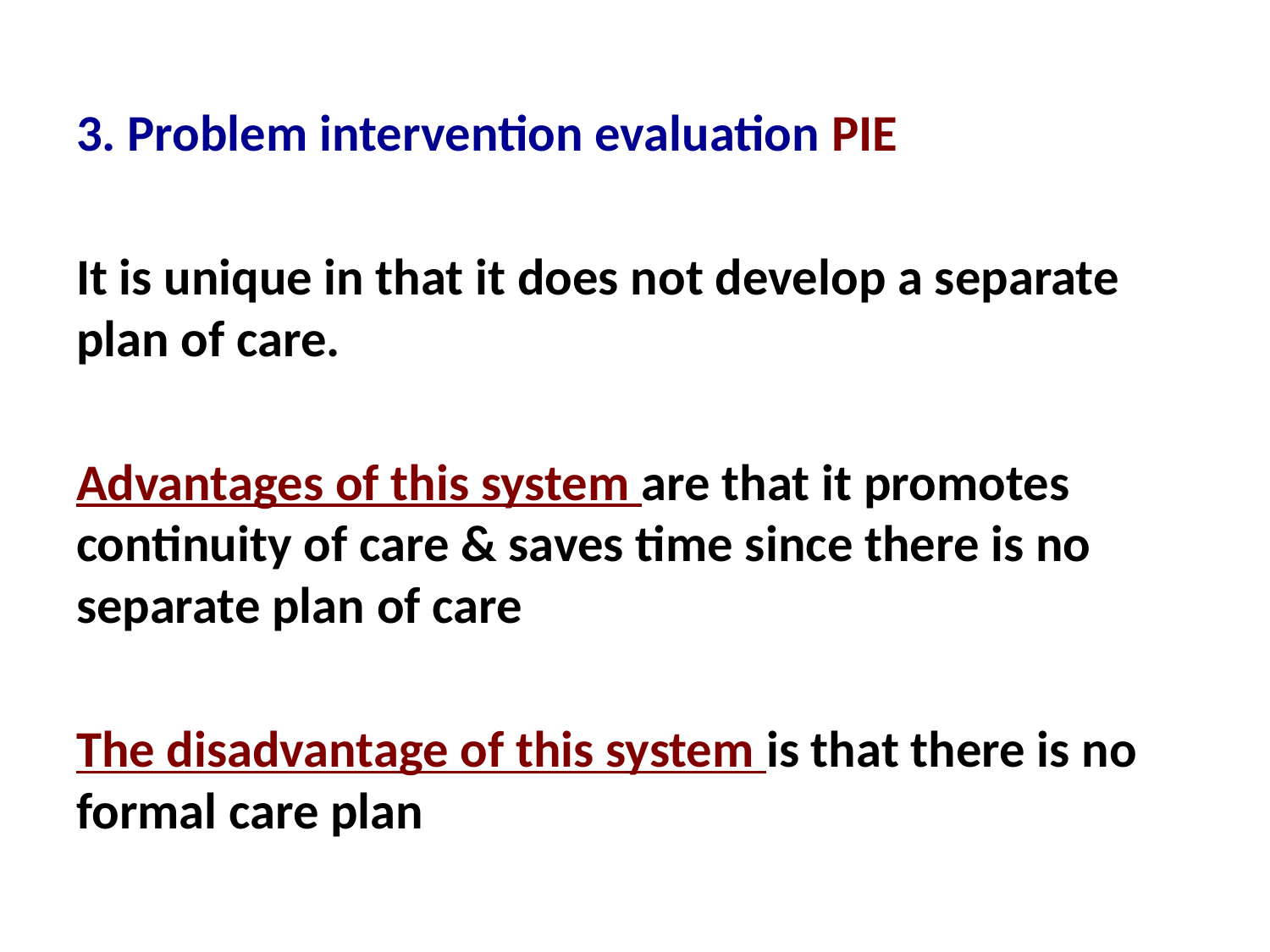

3. Problem intervention evaluation PIE

It is unique in that it does not develop a separate plan of care.

Advantages of this system are that it promotes continuity of care & saves time since there is no separate plan of care

The disadvantage of this system is that there is no formal care plan